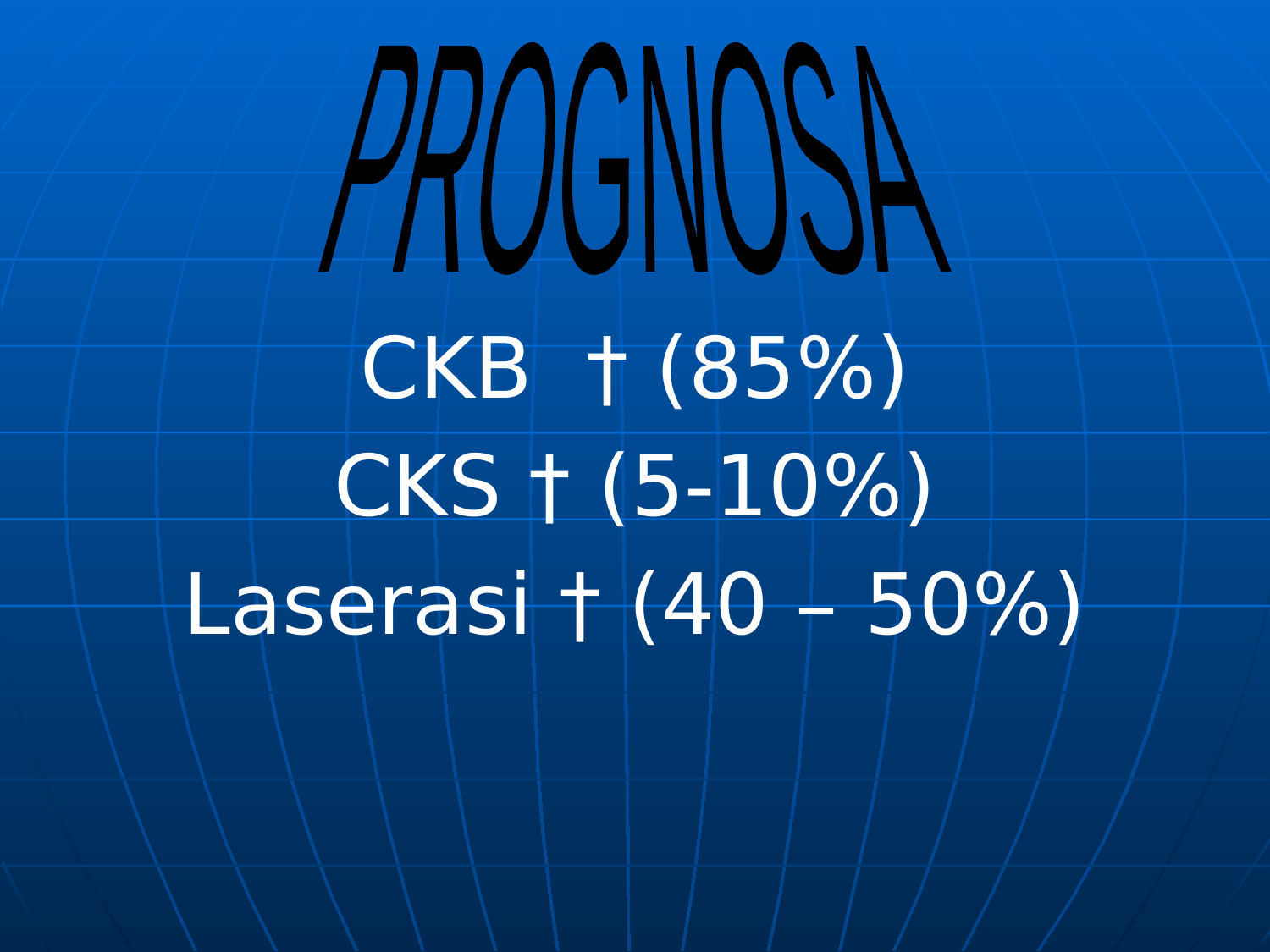

#
PROGNOSA

CKB  † (85%)
CKS † (5-10%)
Laserasi † (40 – 50%)